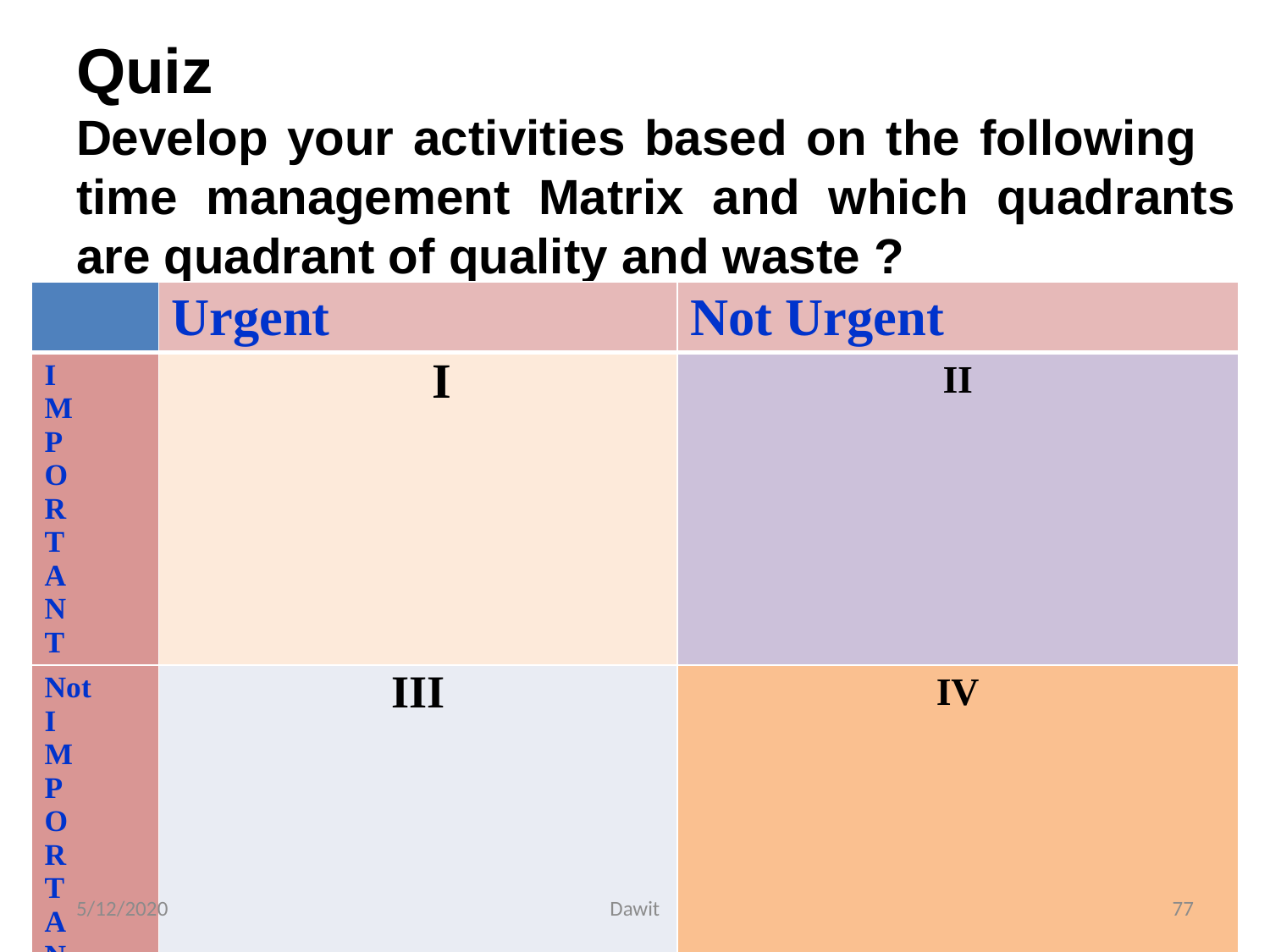

# Quiz Develop your activities based on the following   time management Matrix and which quadrants are quadrant of quality and waste ?
|  | Urgent | Not Urgent |
| --- | --- | --- |
| I M P O R T A N T | I | II |
| Not I M P O R T A N T | III | IV |
5/12/2020
Dawit
77